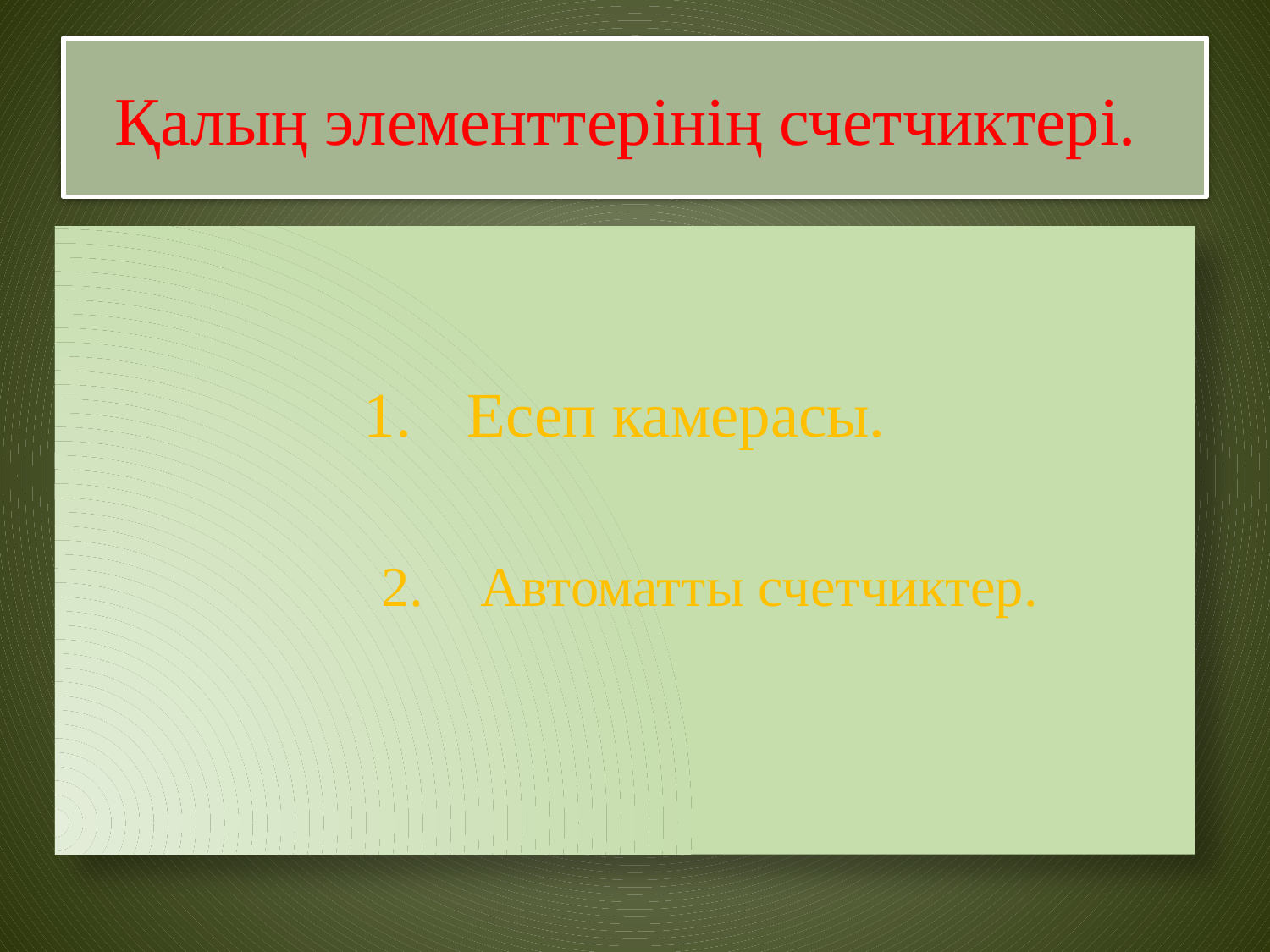

# Қалың элементтерінің счетчиктері.

Есеп камерасы.

            2.    Автоматты счетчиктер.